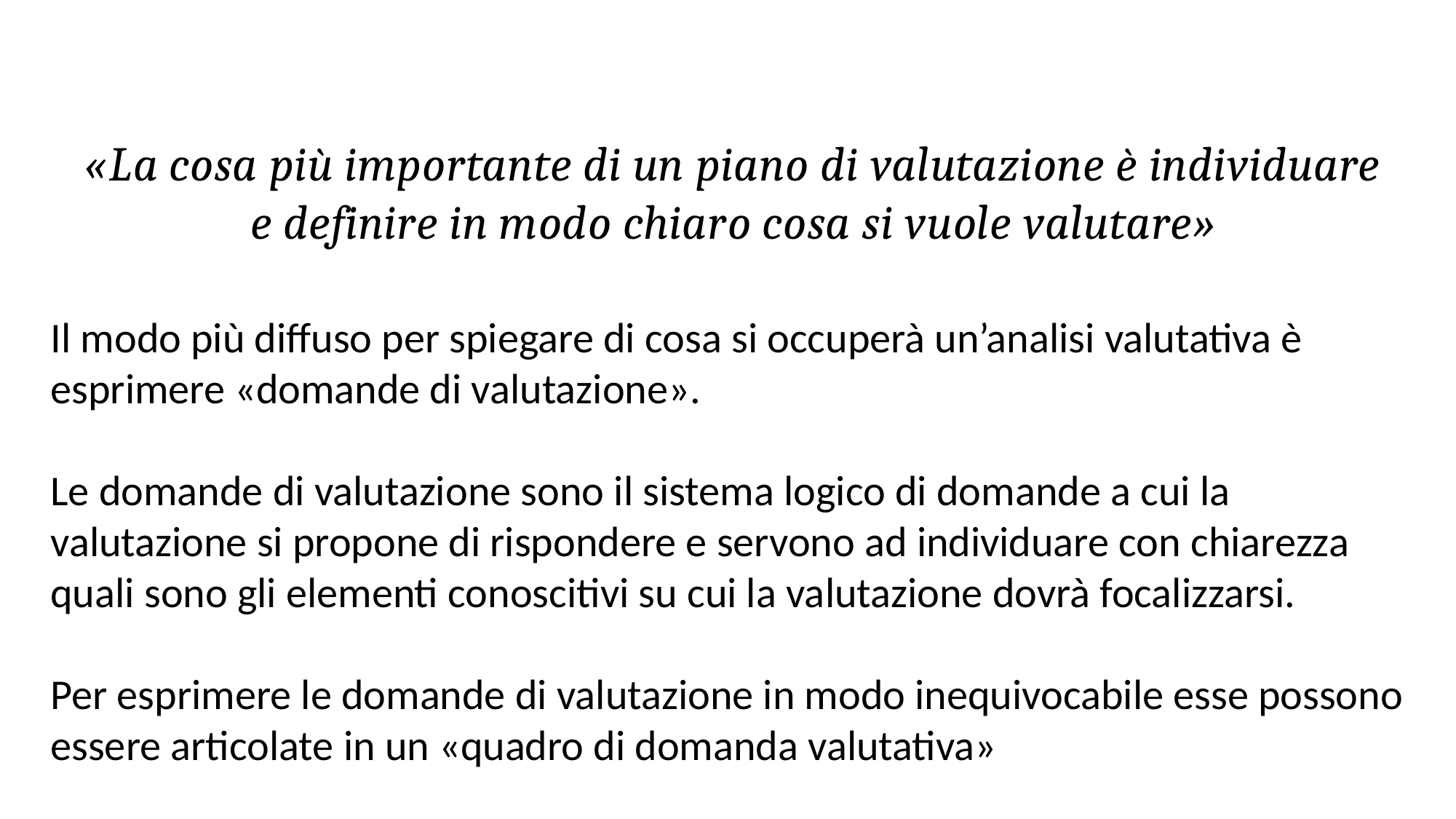

«La cosa più importante di un piano di valutazione è individuare e definire in modo chiaro cosa si vuole valutare»
Il modo più diffuso per spiegare di cosa si occuperà un’analisi valutativa è esprimere «domande di valutazione».

Le domande di valutazione sono il sistema logico di domande a cui la valutazione si propone di rispondere e servono ad individuare con chiarezza quali sono gli elementi conoscitivi su cui la valutazione dovrà focalizzarsi.

Per esprimere le domande di valutazione in modo inequivocabile esse possono essere articolate in un «quadro di domanda valutativa»